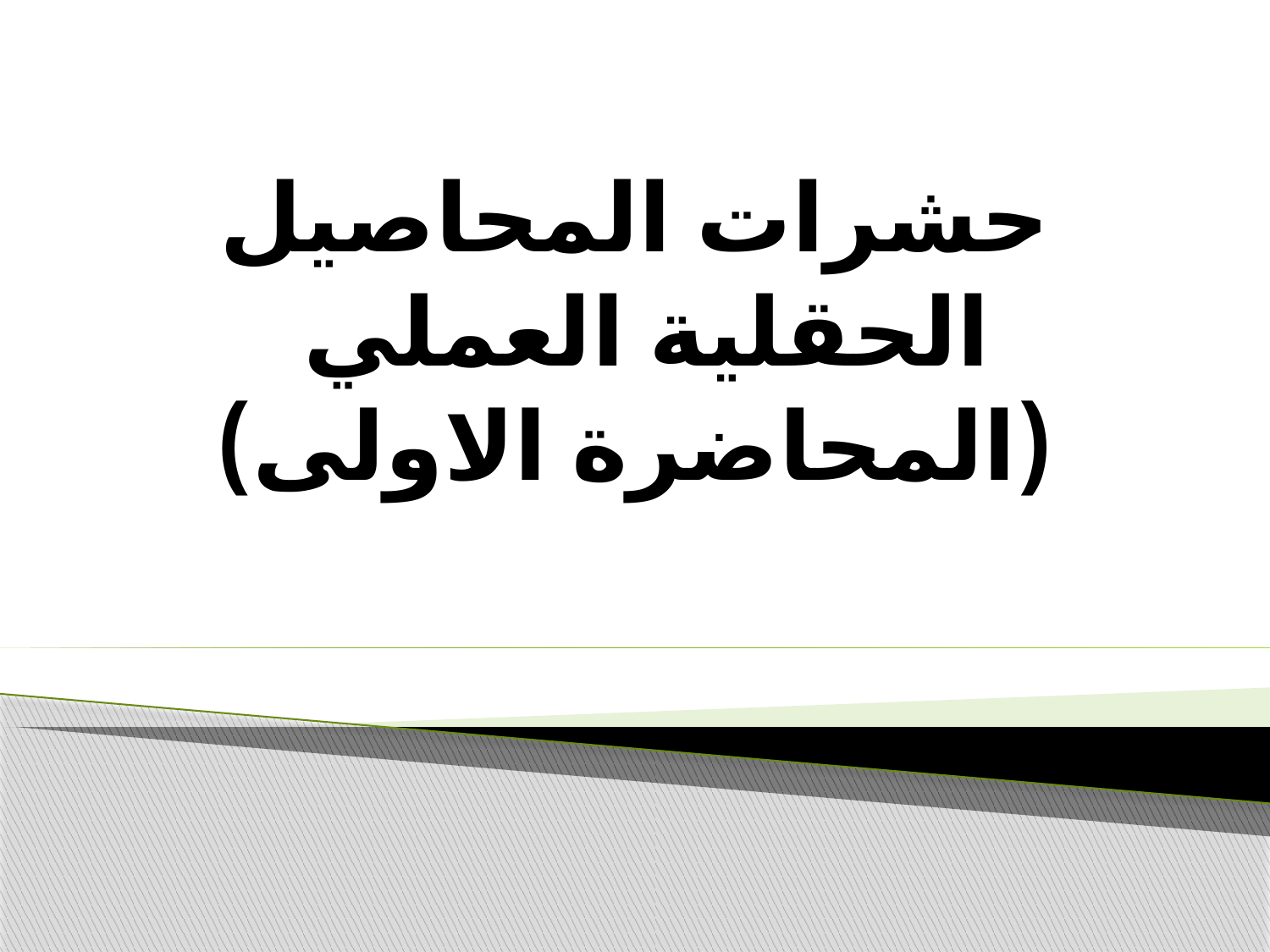

# حشرات المحاصيل الحقلية العملي (المحاضرة الاولى)